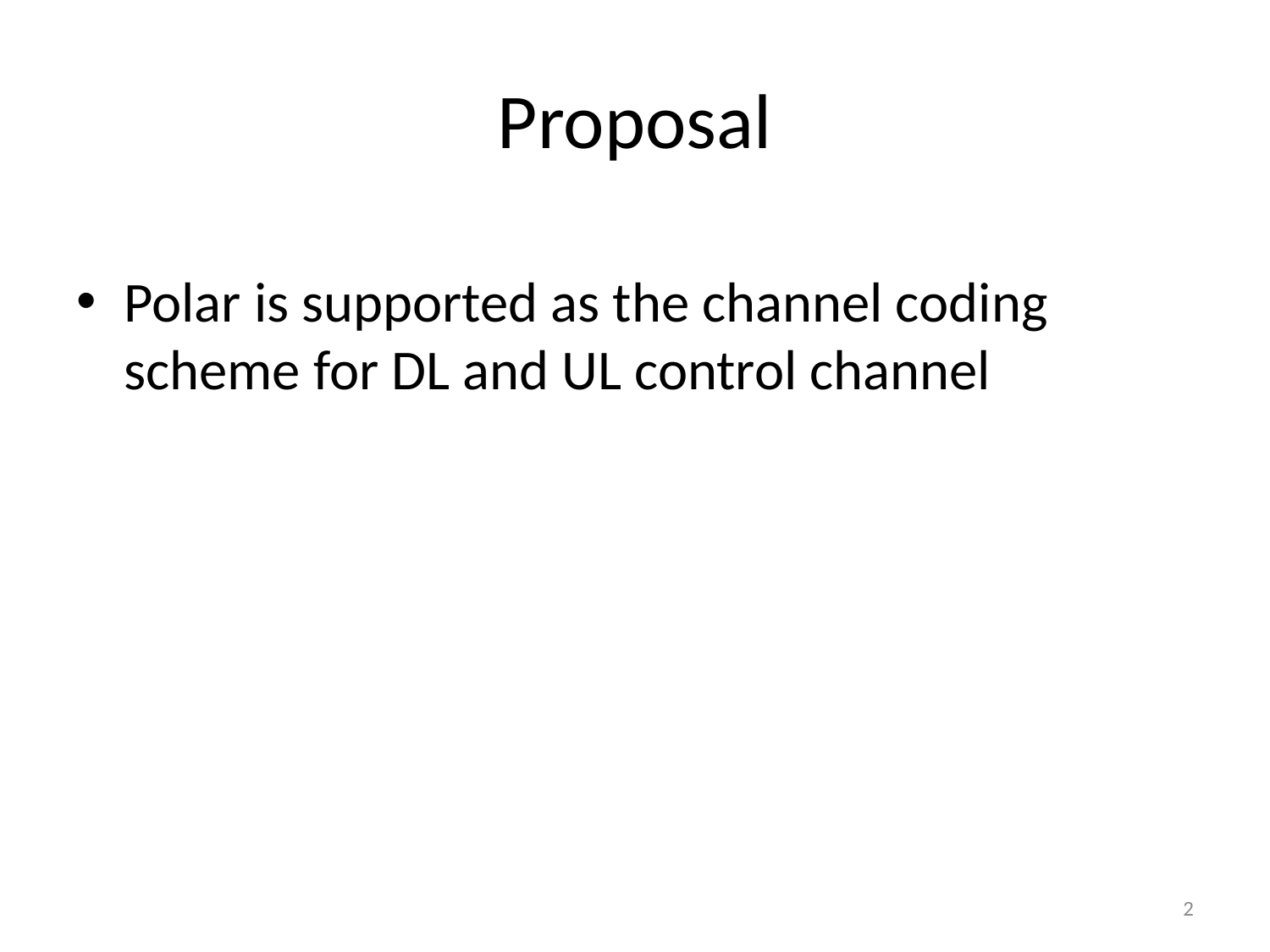

# Proposal
Polar is supported as the channel coding scheme for DL and UL control channel

2